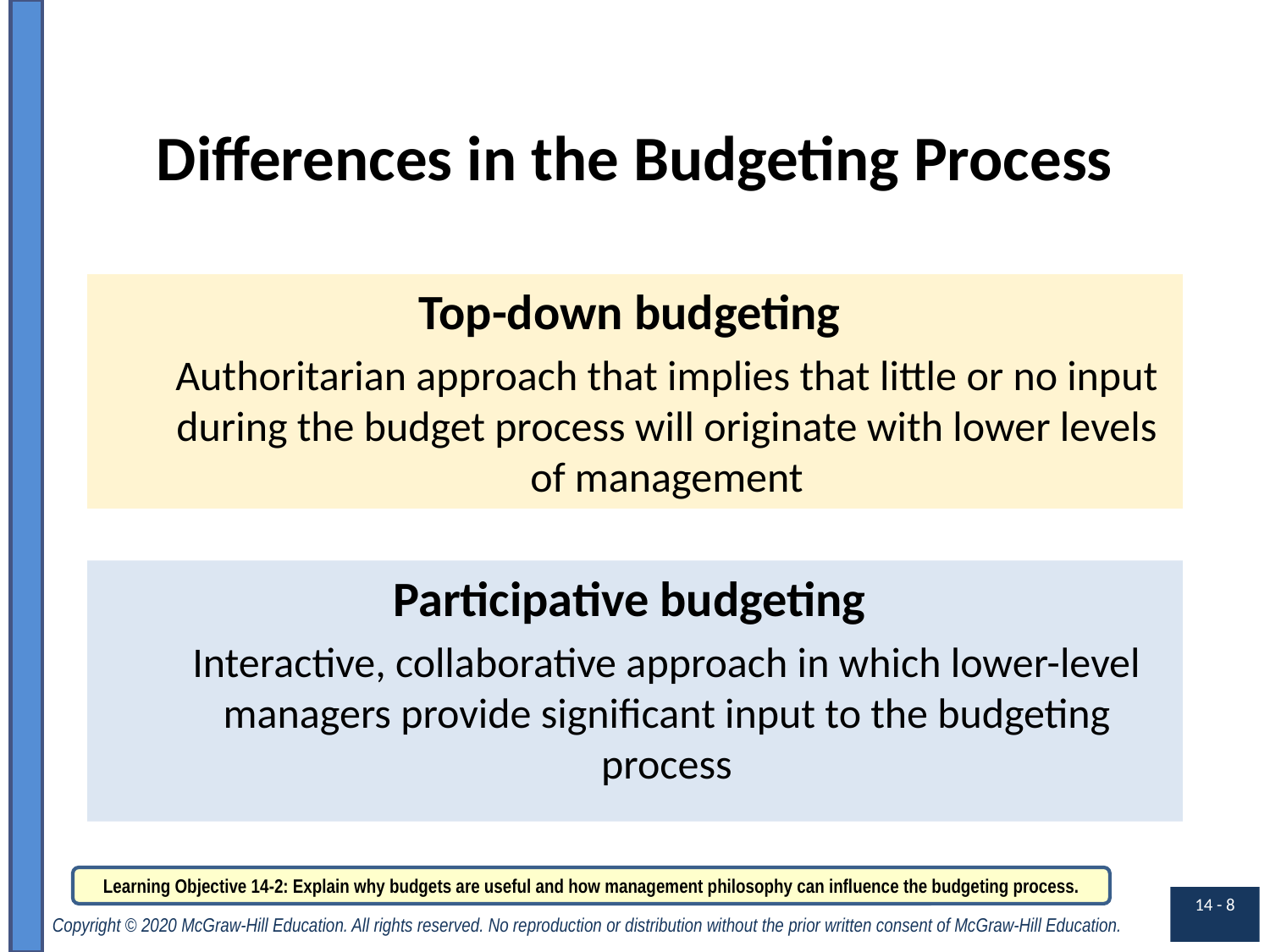

# Differences in the Budgeting Process
Top-down budgeting
Authoritarian approach that implies that little or no input during the budget process will originate with lower levels of management
Participative budgeting
Interactive, collaborative approach in which lower-level managers provide significant input to the budgeting process
Learning Objective 14-2: Explain why budgets are useful and how management philosophy can influence the budgeting process.